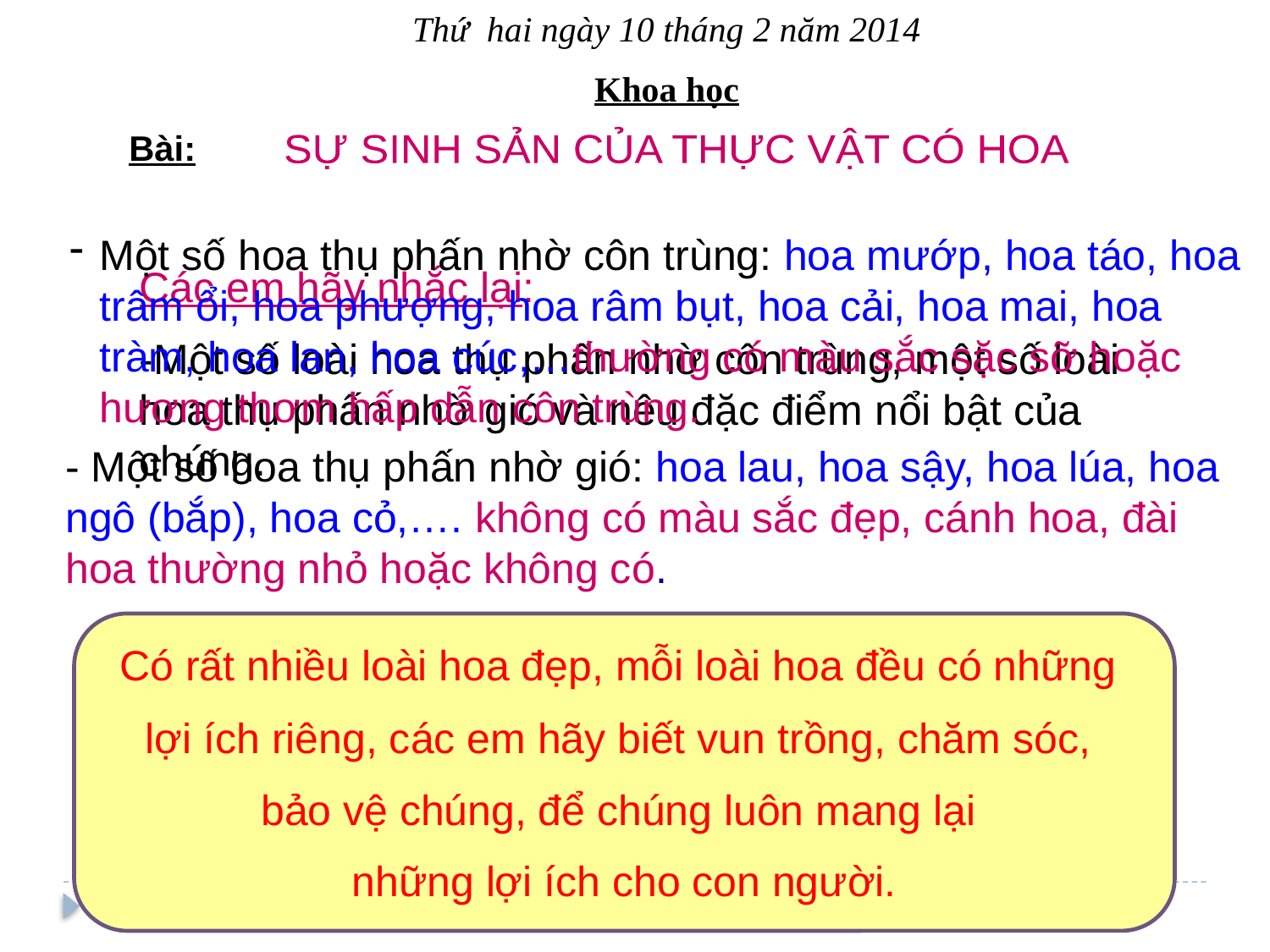

Thứ  hai ngày 10 tháng 2 năm 2014
Khoa học
Bài:
SỰ SINH SẢN CỦA THỰC VẬT CÓ HOA
Một số hoa thụ phấn nhờ côn trùng: hoa mướp, hoa táo, hoa trâm ổi, hoa phượng, hoa râm bụt, hoa cải, hoa mai, hoa tràm, hoa lan, hoa cúc,…thường có màu sắc sặc sỡ hoặc hương thơm hấp dẫn côn trùng.
Các em hãy nhắc lại:
-Một số loài hoa thụ phấn nhờ côn trùng, một số loài hoa thụ phấn nhờ gió và nêu đặc điểm nổi bật của chúng.
- Một số hoa thụ phấn nhờ gió: hoa lau, hoa sậy, hoa lúa, hoa ngô (bắp), hoa cỏ,…. không có màu sắc đẹp, cánh hoa, đài hoa thường nhỏ hoặc không có.
Có rất nhiều loài hoa đẹp, mỗi loài hoa đều có những
lợi ích riêng, các em hãy biết vun trồng, chăm sóc,
bảo vệ chúng, để chúng luôn mang lại
những lợi ích cho con người.